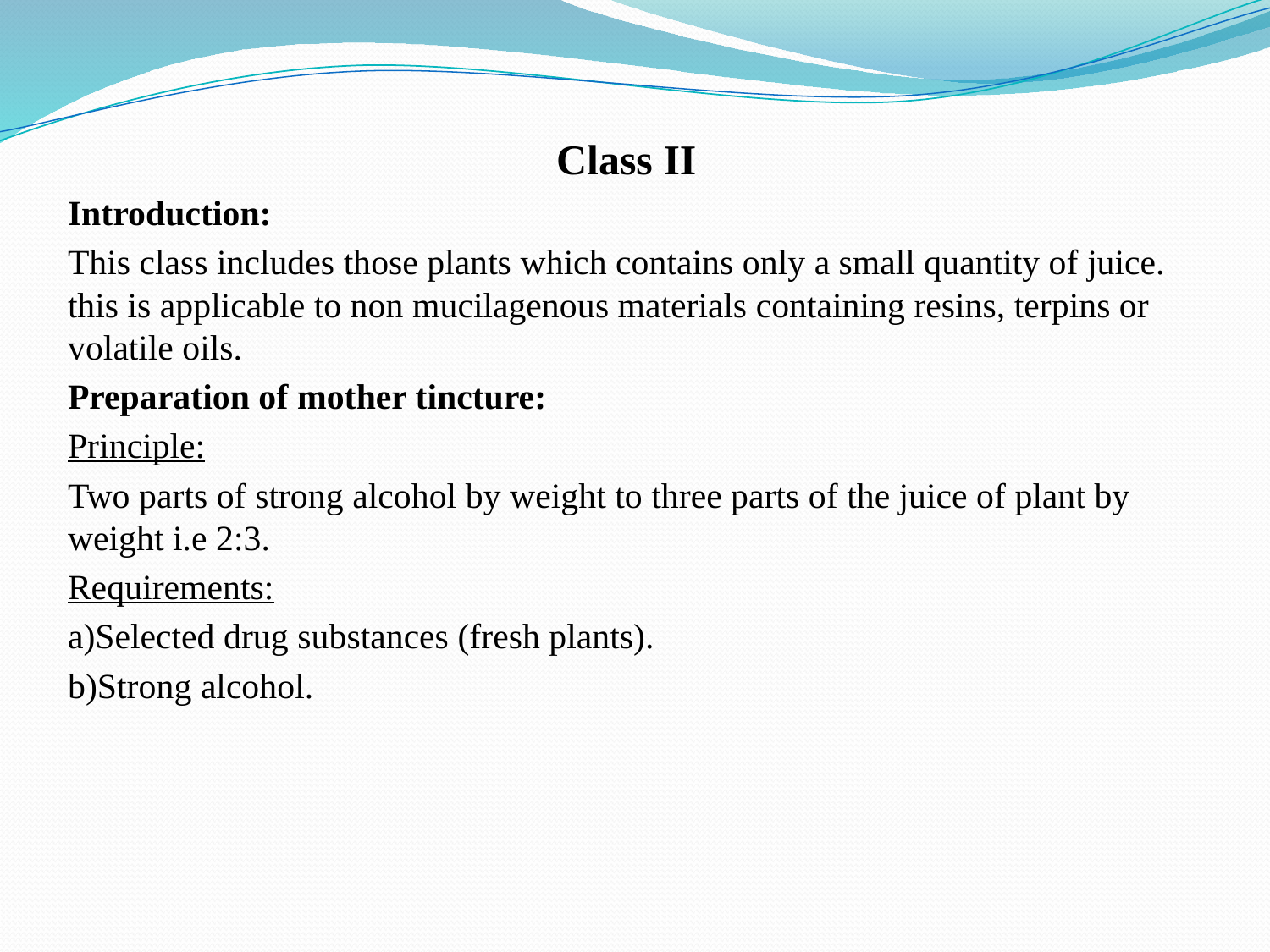

Class II
Introduction:
This class includes those plants which contains only a small quantity of juice. this is applicable to non mucilagenous materials containing resins, terpins or volatile oils.
Preparation of mother tincture:
Principle:
Two parts of strong alcohol by weight to three parts of the juice of plant by weight i.e 2:3.
Requirements:
a)Selected drug substances (fresh plants).
b)Strong alcohol.